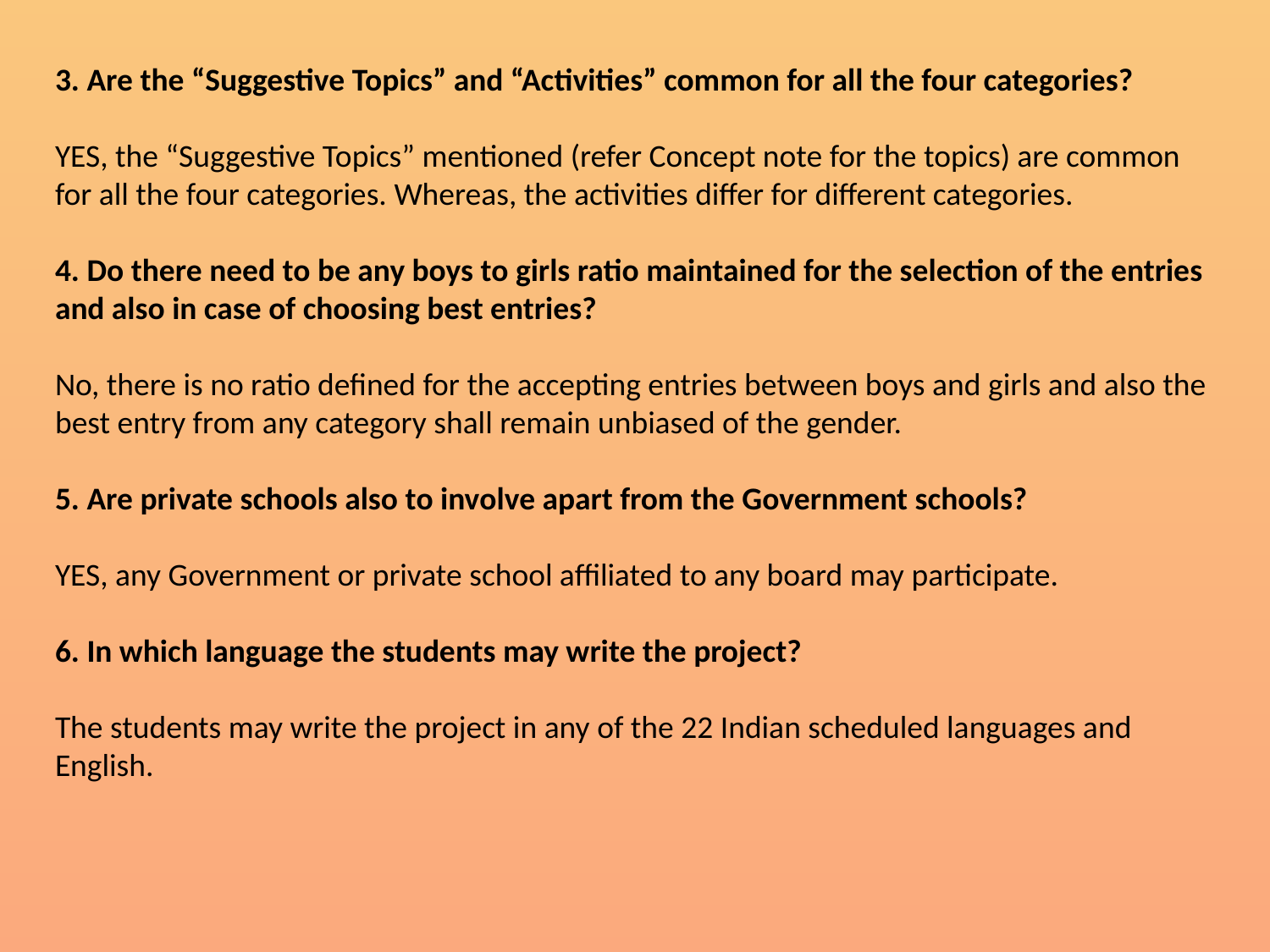

3. Are the “Suggestive Topics” and “Activities” common for all the four categories?

YES, the “Suggestive Topics” mentioned (refer Concept note for the topics) are common for all the four categories. Whereas, the activities differ for different categories.

4. Do there need to be any boys to girls ratio maintained for the selection of the entries and also in case of choosing best entries?

No, there is no ratio defined for the accepting entries between boys and girls and also the best entry from any category shall remain unbiased of the gender.

5. Are private schools also to involve apart from the Government schools?

YES, any Government or private school affiliated to any board may participate.

6. In which language the students may write the project?

The students may write the project in any of the 22 Indian scheduled languages and English.